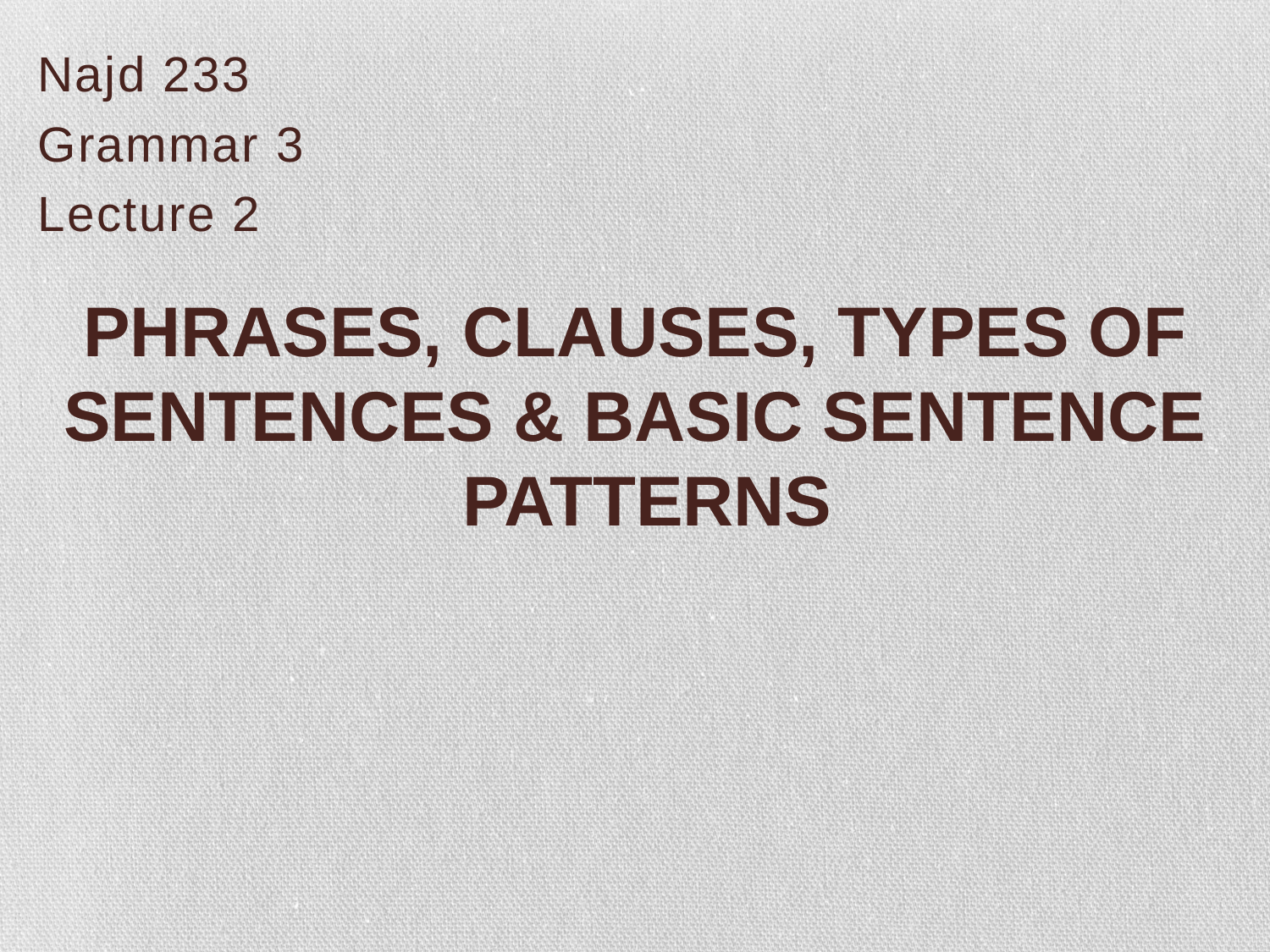

Najd 233
Grammar 3
Lecture 2

# Phrases, Clauses, Types of Sentences & basic sentence Patterns